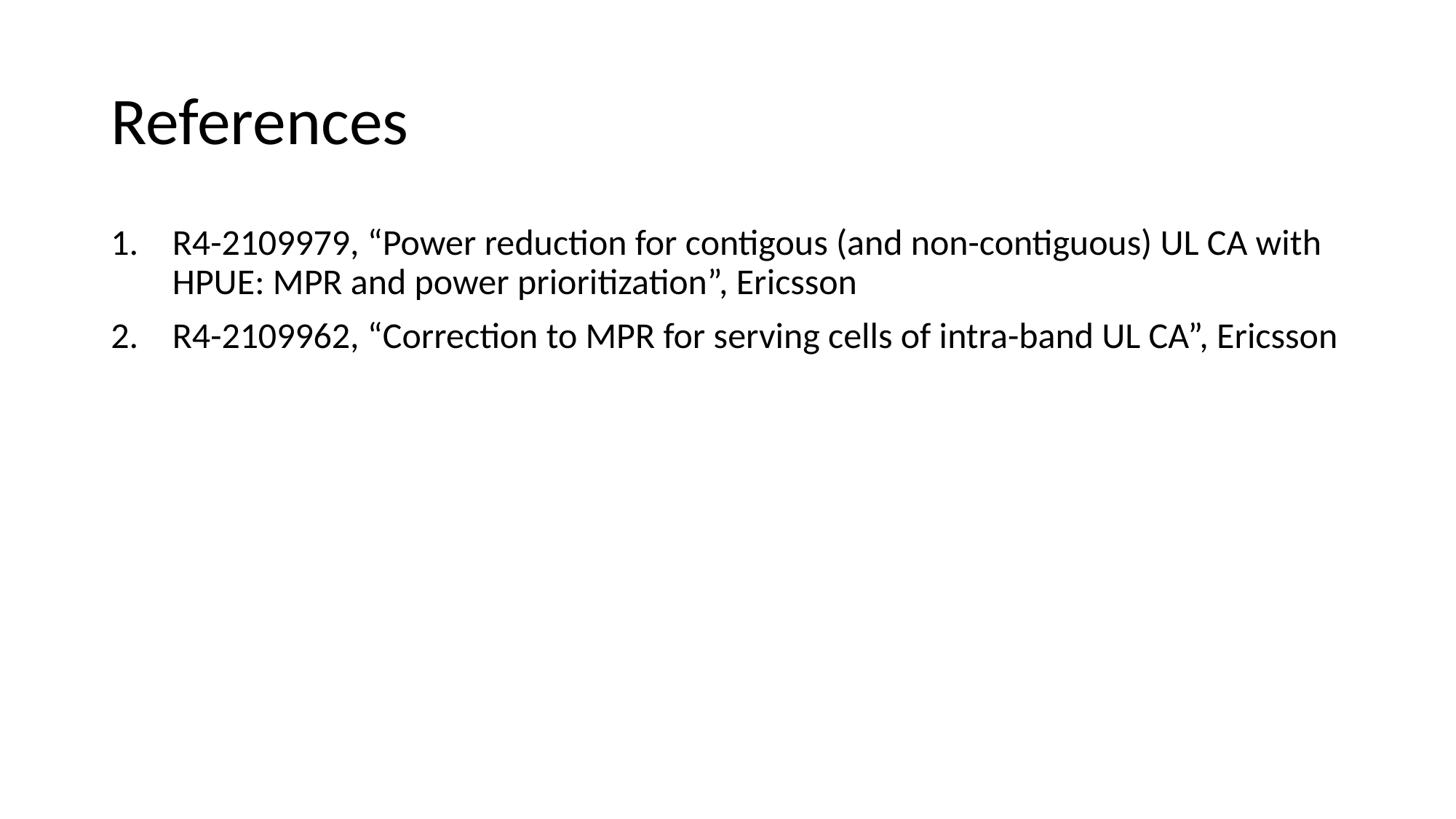

# References
R4-2109979, “Power reduction for contigous (and non-contiguous) UL CA with HPUE: MPR and power prioritization”, Ericsson
R4-2109962, “Correction to MPR for serving cells of intra-band UL CA”, Ericsson